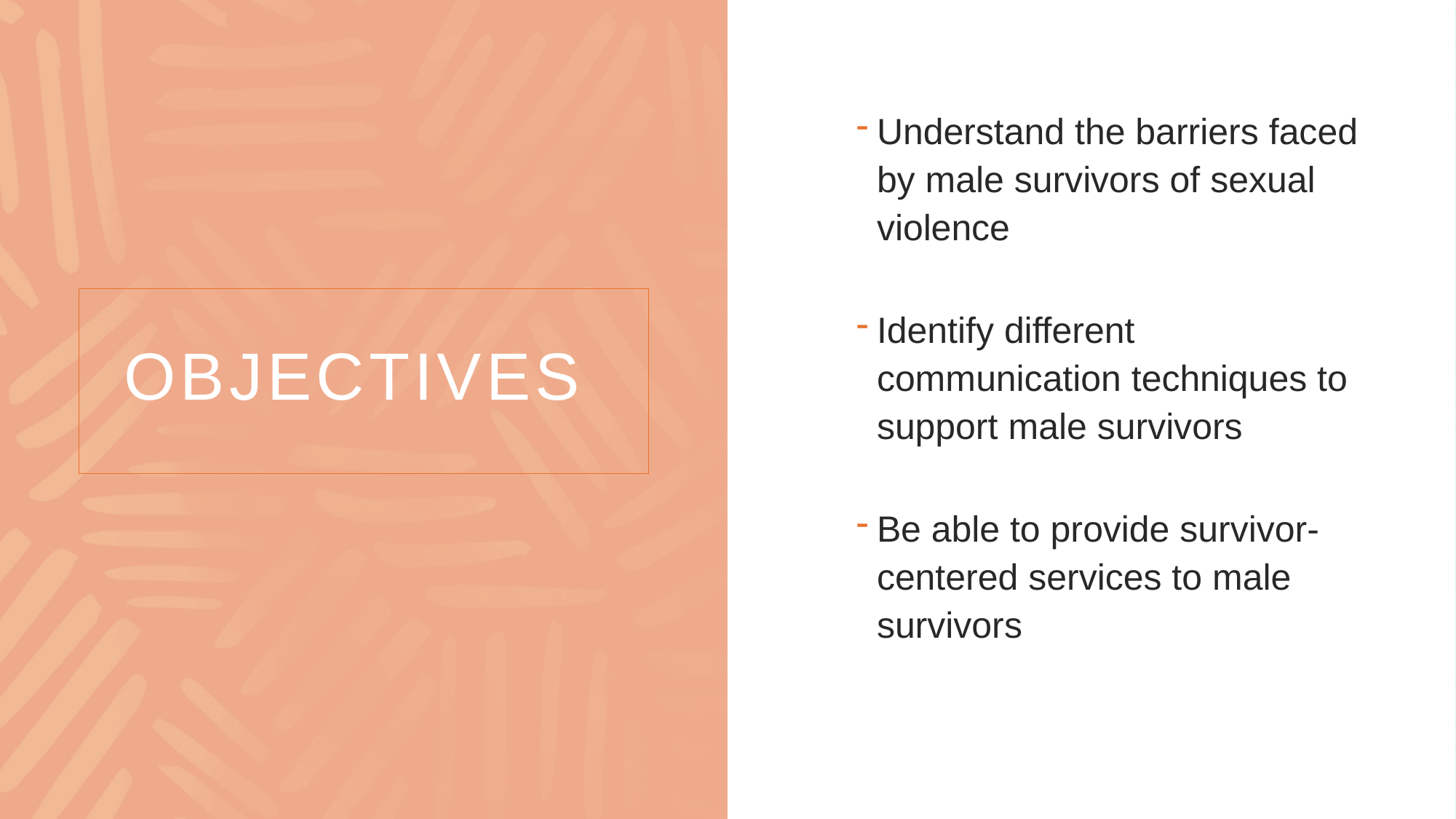

Understand the barriers faced by male survivors of sexual violence
Identify different communication techniques to support male survivors
Be able to provide survivor-centered services to male survivors

# Objectives